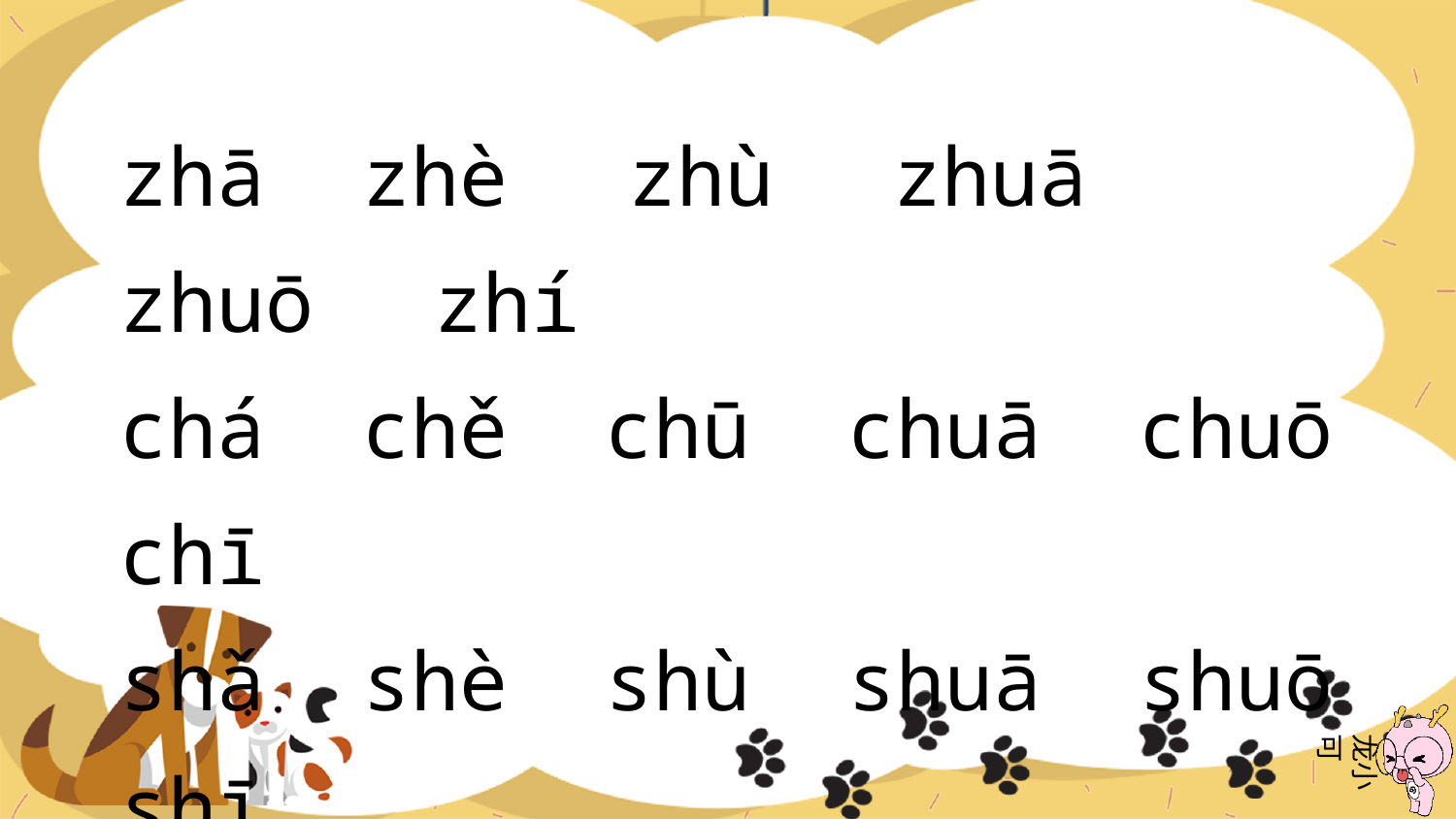

zhā  zhè　zhù　zhuā　zhuō　zhí
chá  chě  chū  chuā  chuō  chī
shǎ  shè  shù  shuā  shuō  shī
rè   rǔ   ruò   rì